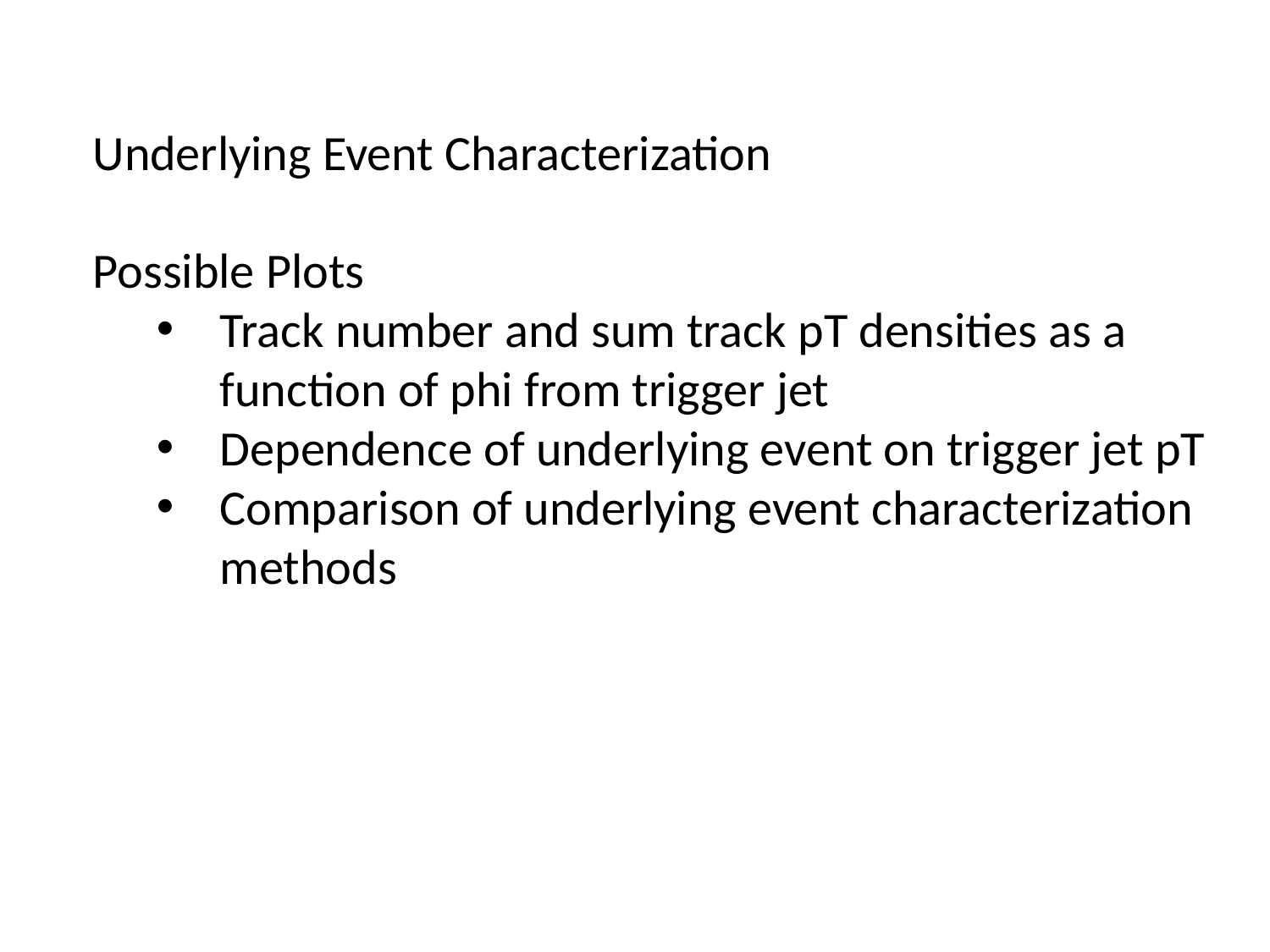

Underlying Event Characterization

Possible Plots
Track number and sum track pT densities as a function of phi from trigger jet
Dependence of underlying event on trigger jet pT
Comparison of underlying event characterization methods